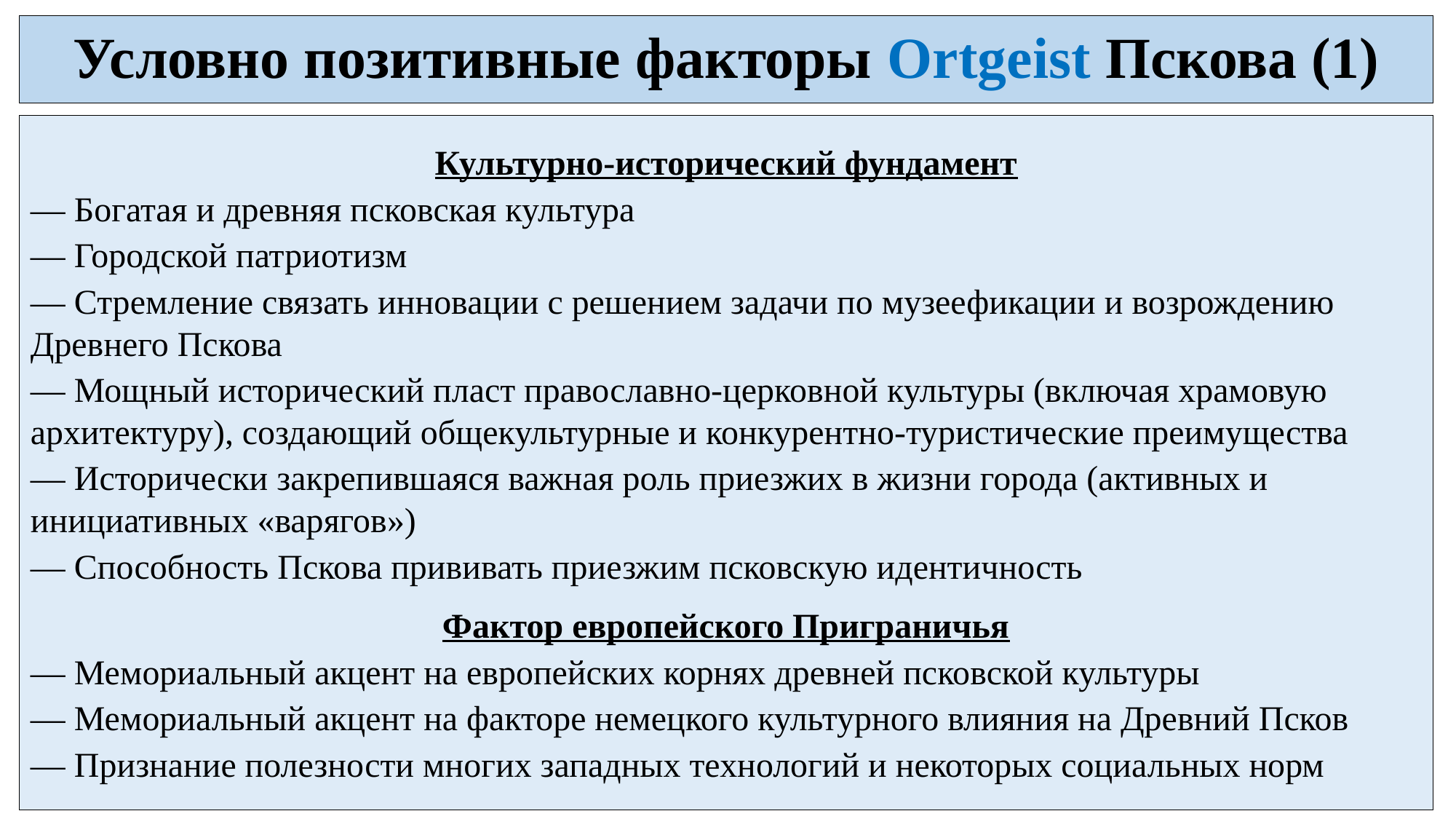

# Условно позитивные факторы Ortgeist Пскова (1)

Культурно-исторический фундамент
— Богатая и древняя псковская культура
— Городской патриотизм
— Стремление связать инновации с решением задачи по музеефикации и возрождению Древнего Пскова
— Мощный исторический пласт православно-церковной культуры (включая храмовую архитектуру), создающий общекультурные и конкурентно-туристические преимущества
— Исторически закрепившаяся важная роль приезжих в жизни города (активных и инициативных «варягов»)
— Способность Пскова прививать приезжим псковскую идентичность

Фактор европейского Приграничья
— Мемориальный акцент на европейских корнях древней псковской культуры
— Мемориальный акцент на факторе немецкого культурного влияния на Древний Псков
— Признание полезности многих западных технологий и некоторых социальных норм